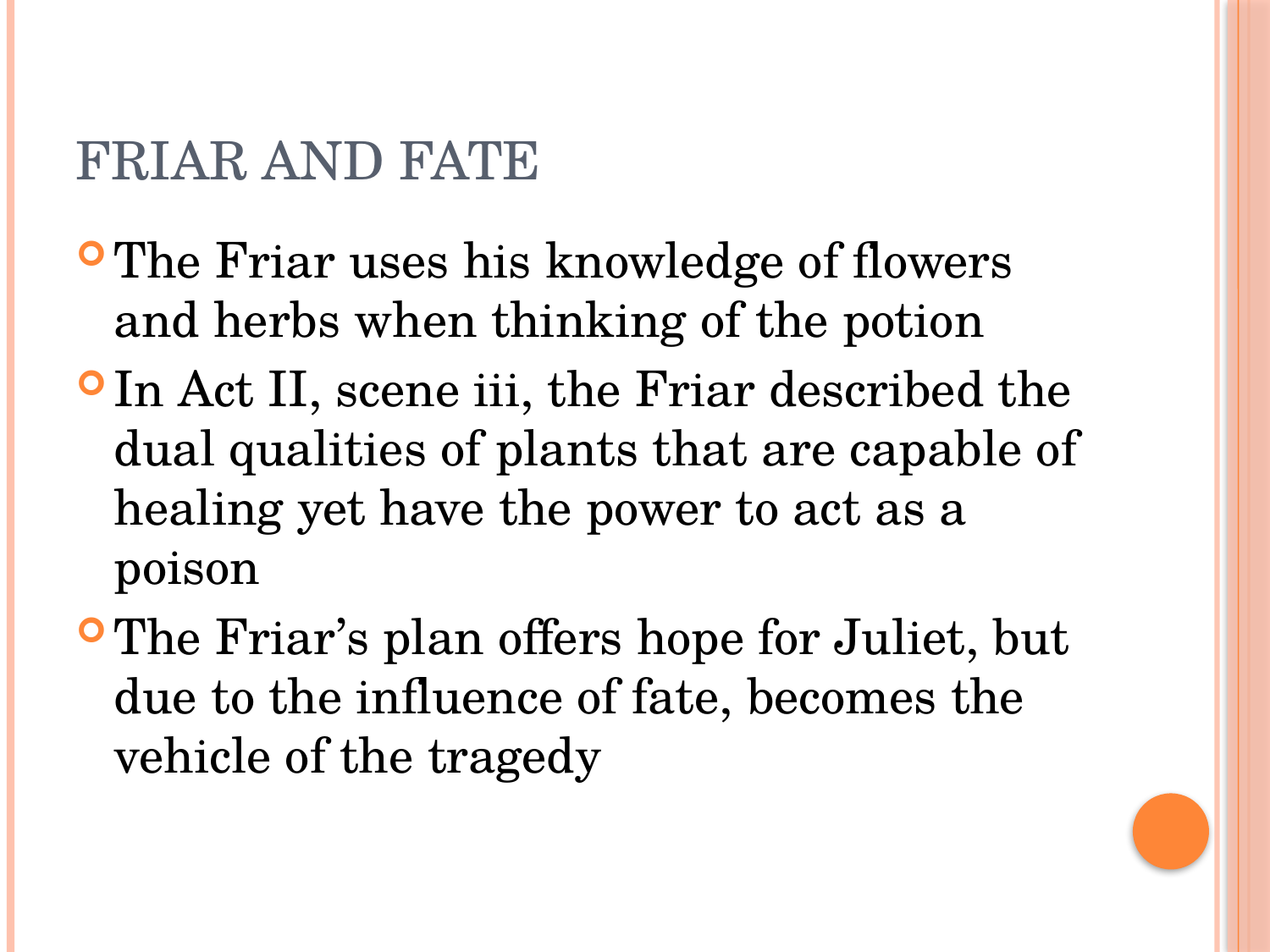

# Friar and Fate
The Friar uses his knowledge of flowers and herbs when thinking of the potion
In Act II, scene iii, the Friar described the dual qualities of plants that are capable of healing yet have the power to act as a poison
The Friar’s plan offers hope for Juliet, but due to the influence of fate, becomes the vehicle of the tragedy